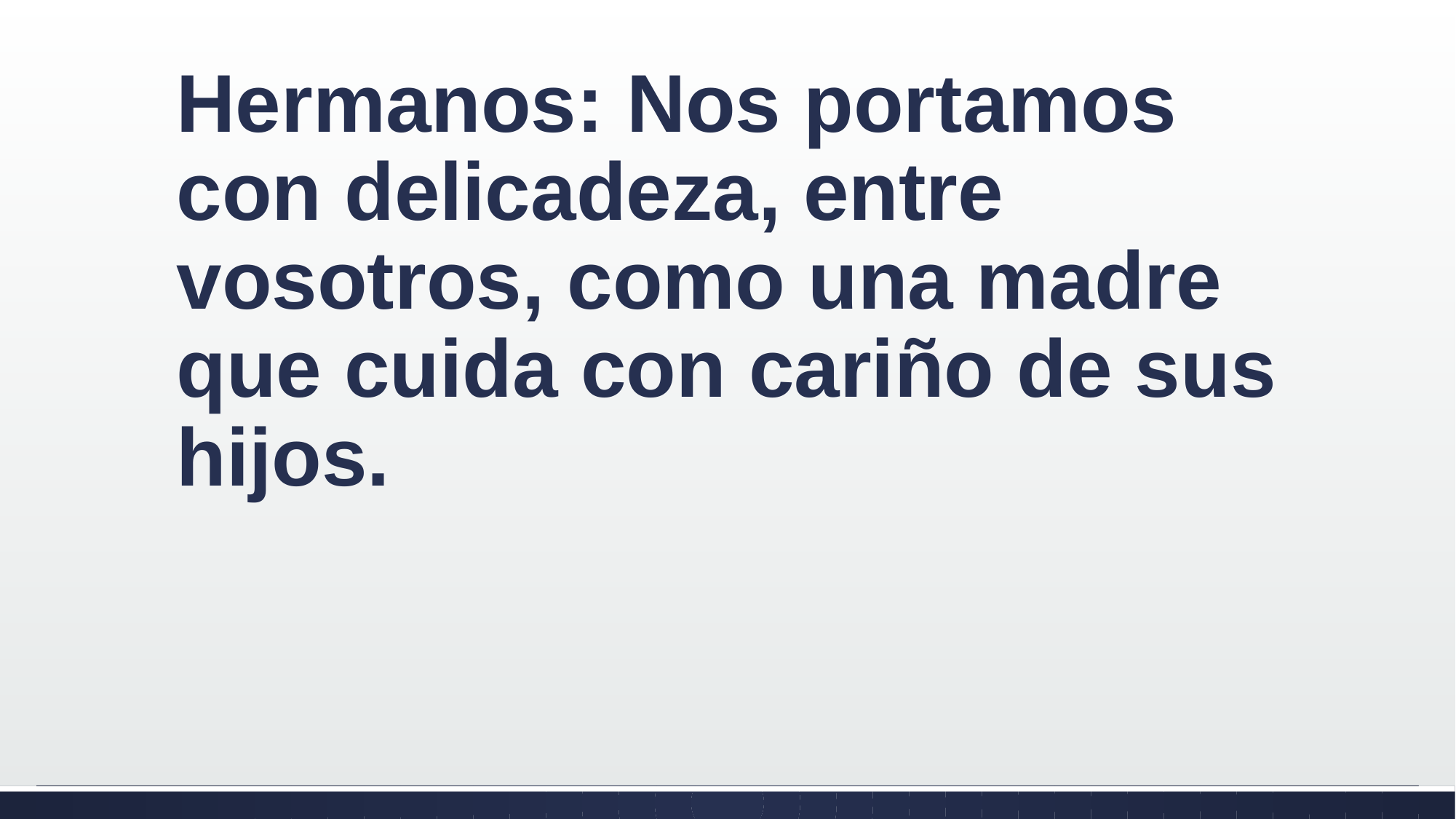

#
Hermanos: Nos portamos con delicadeza, entre vosotros, como una madre que cuida con cariño de sus hijos.